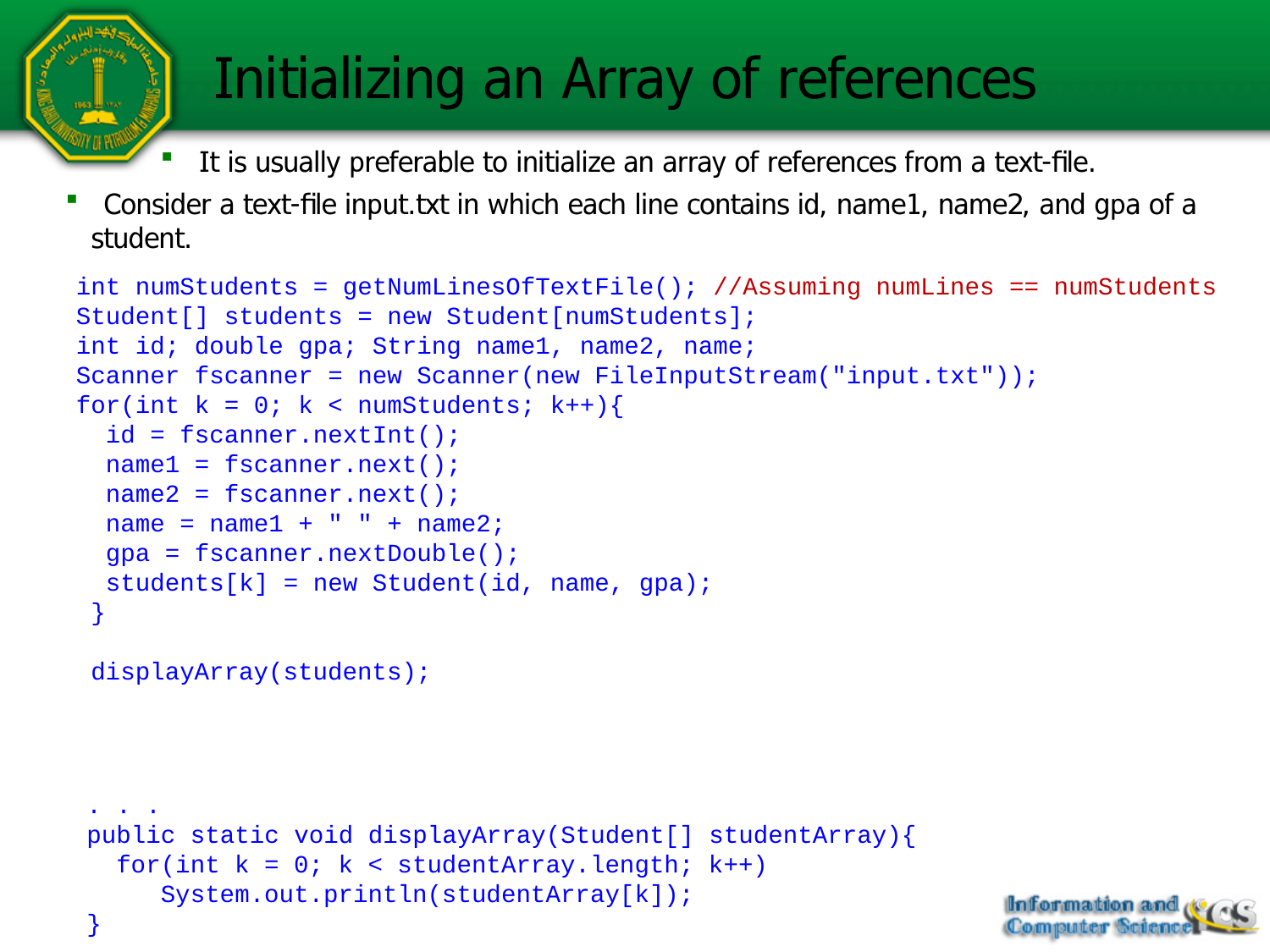

Initializing an Array of references
 It is usually preferable to initialize an array of references from a text-file.
 Consider a text-file input.txt in which each line contains id, name1, name2, and gpa of a
   student.
int numStudents = getNumLinesOfTextFile(); //Assuming numLines == numStudents
Student[] students = new Student[numStudents];
int id; double gpa; String name1, name2, name;
Scanner fscanner = new Scanner(new FileInputStream("input.txt"));
for(int k = 0; k < numStudents; k++){
  id = fscanner.nextInt();
  name1 = fscanner.next();
  name2 = fscanner.next();
  name = name1 + " " + name2;
  gpa = fscanner.nextDouble();
  students[k] = new Student(id, name, gpa);
 }

 displayArray(students);
. . .
public static void displayArray(Student[] studentArray){
  for(int k = 0; k < studentArray.length; k++)
     System.out.println(studentArray[k]);
}